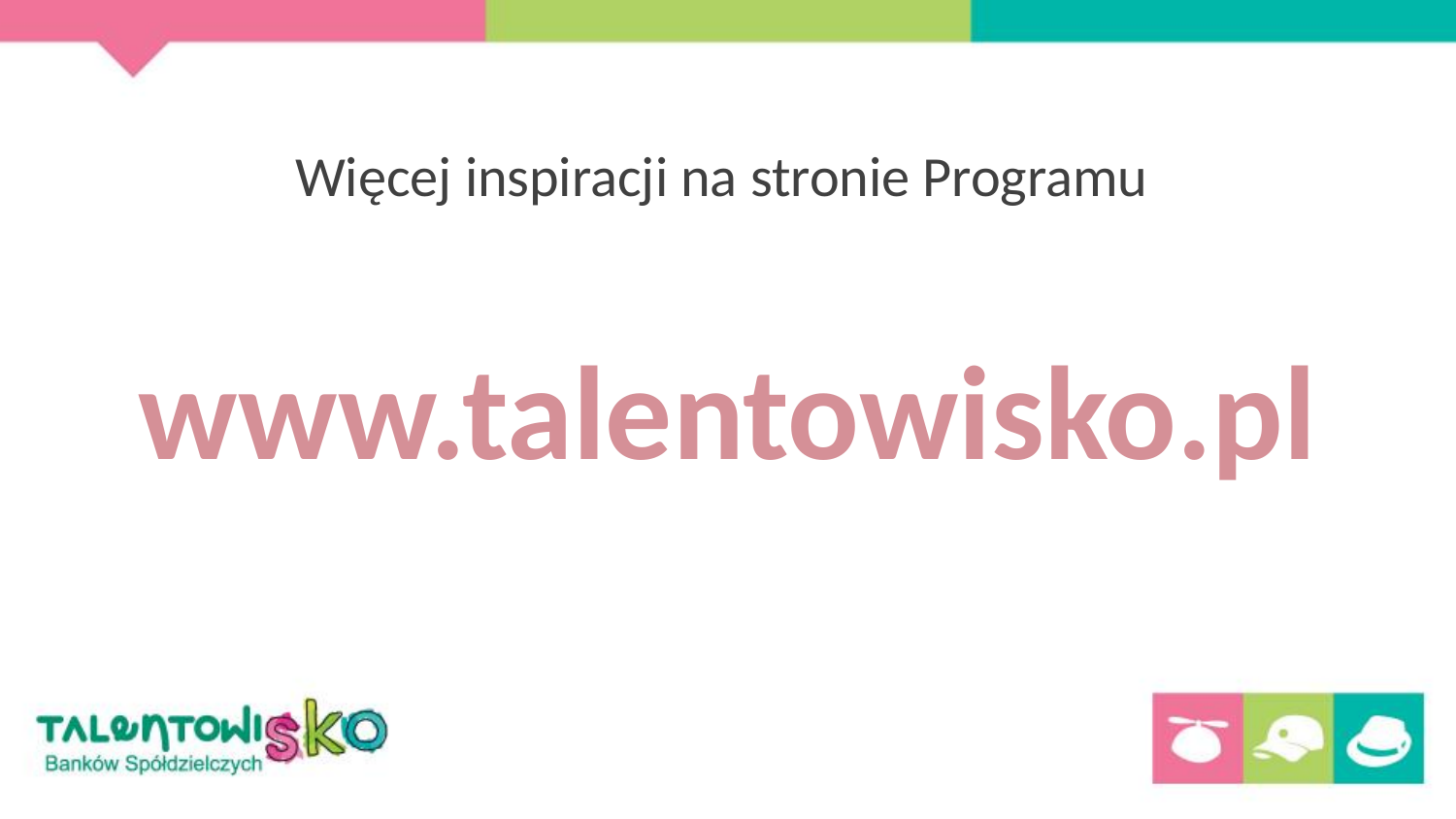

# Więcej inspiracji na stronie Programu
www.talentowisko.pl